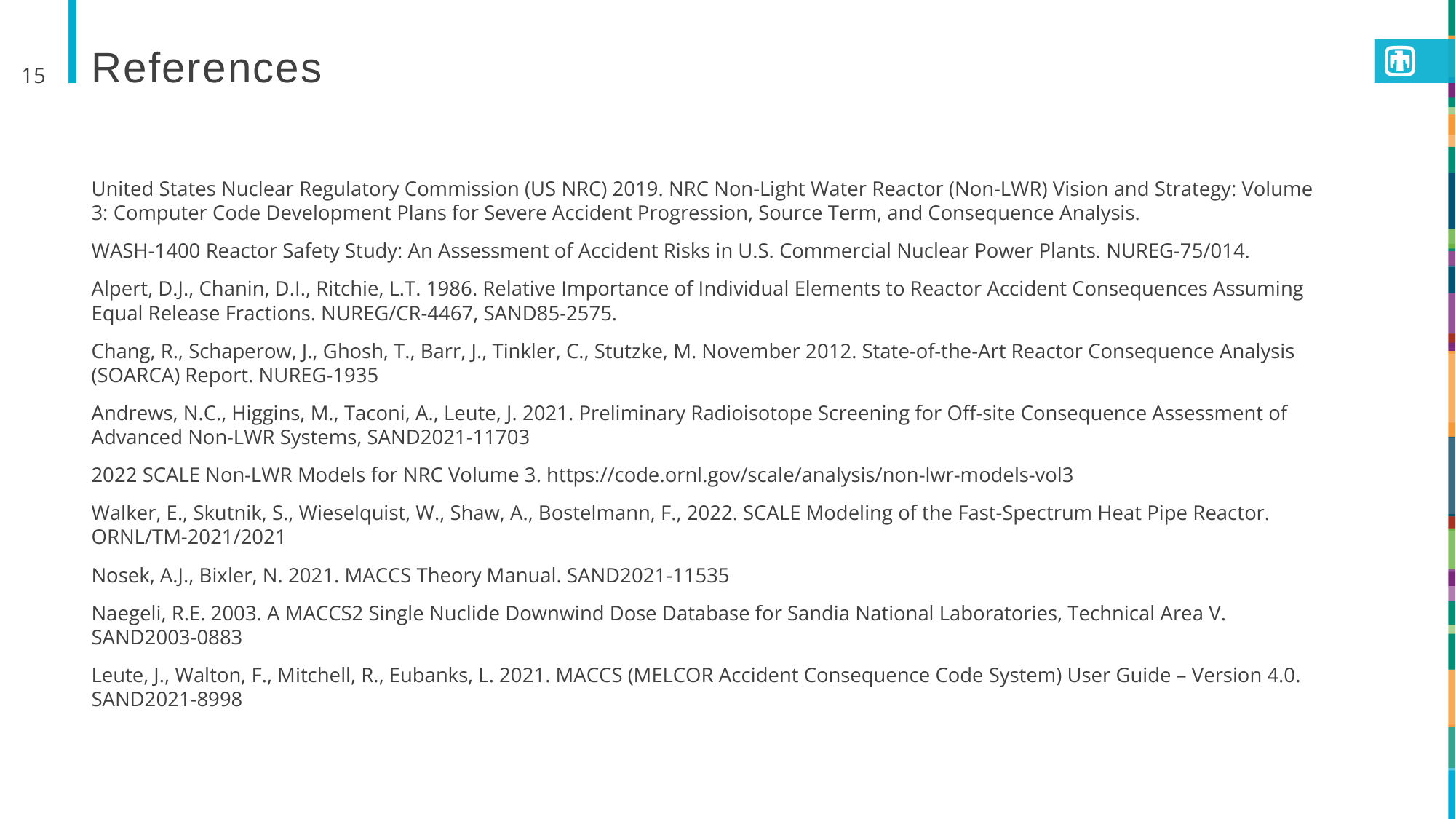

15
# References
United States Nuclear Regulatory Commission (US NRC) 2019. NRC Non-Light Water Reactor (Non-LWR) Vision and Strategy: Volume 3: Computer Code Development Plans for Severe Accident Progression, Source Term, and Consequence Analysis.
WASH-1400 Reactor Safety Study: An Assessment of Accident Risks in U.S. Commercial Nuclear Power Plants. NUREG-75/014.
Alpert, D.J., Chanin, D.I., Ritchie, L.T. 1986. Relative Importance of Individual Elements to Reactor Accident Consequences Assuming Equal Release Fractions. NUREG/CR-4467, SAND85-2575.
Chang, R., Schaperow, J., Ghosh, T., Barr, J., Tinkler, C., Stutzke, M. November 2012. State-of-the-Art Reactor Consequence Analysis (SOARCA) Report. NUREG-1935
Andrews, N.C., Higgins, M., Taconi, A., Leute, J. 2021. Preliminary Radioisotope Screening for Off-site Consequence Assessment of Advanced Non-LWR Systems, SAND2021-11703
2022 SCALE Non-LWR Models for NRC Volume 3. https://code.ornl.gov/scale/analysis/non-lwr-models-vol3
Walker, E., Skutnik, S., Wieselquist, W., Shaw, A., Bostelmann, F., 2022. SCALE Modeling of the Fast-Spectrum Heat Pipe Reactor. ORNL/TM-2021/2021
Nosek, A.J., Bixler, N. 2021. MACCS Theory Manual. SAND2021-11535
Naegeli, R.E. 2003. A MACCS2 Single Nuclide Downwind Dose Database for Sandia National Laboratories, Technical Area V. SAND2003-0883
Leute, J., Walton, F., Mitchell, R., Eubanks, L. 2021. MACCS (MELCOR Accident Consequence Code System) User Guide – Version 4.0. SAND2021-8998